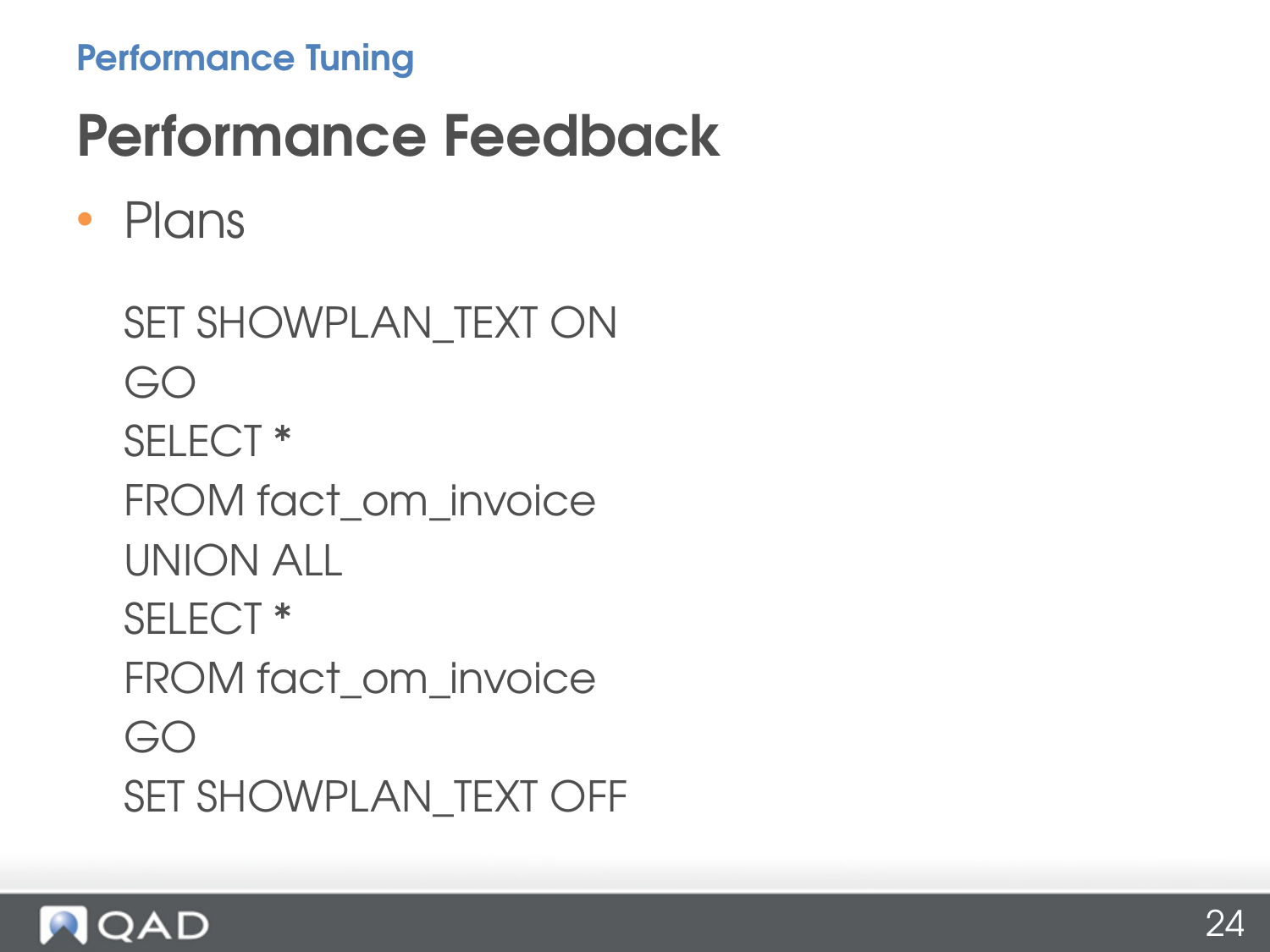

Performance Tuning
# Performance Feedback
Plans

	SET SHOWPLAN_TEXT ON
	GO
	SELECT *
	FROM fact_om_invoice
	UNION ALL
	SELECT *
	FROM fact_om_invoice
	GO
	SET SHOWPLAN_TEXT OFF
24